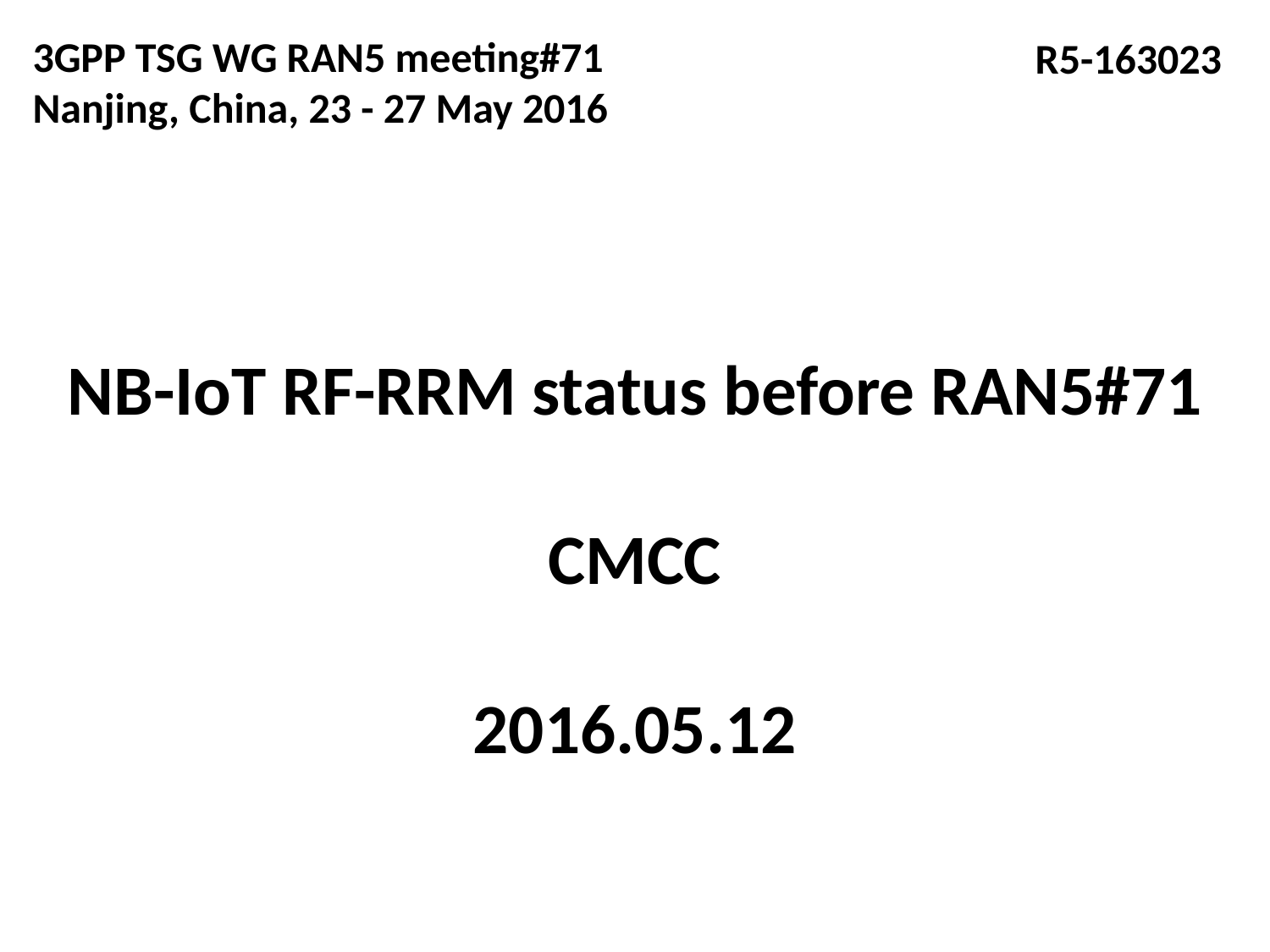

3GPP TSG WG RAN5 meeting#71
Nanjing, China, 23 - 27 May 2016
 R5-163023
# NB-IoT RF-RRM status before RAN5#71 CMCC 2016.05.12